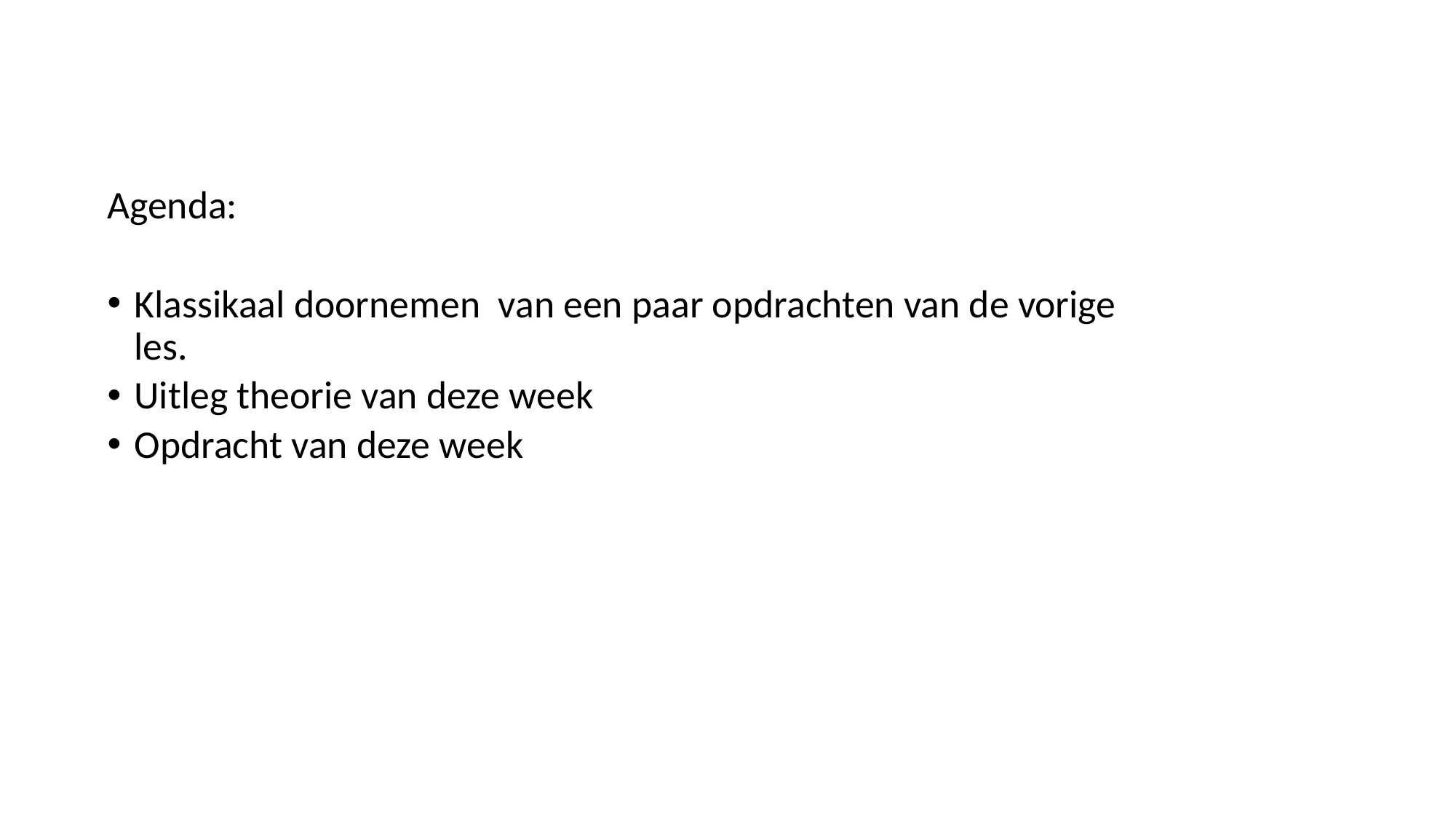

Agenda:

Klassikaal doornemen  van een paar opdrachten van de vorige les.
Uitleg theorie van deze week
Opdracht van deze week